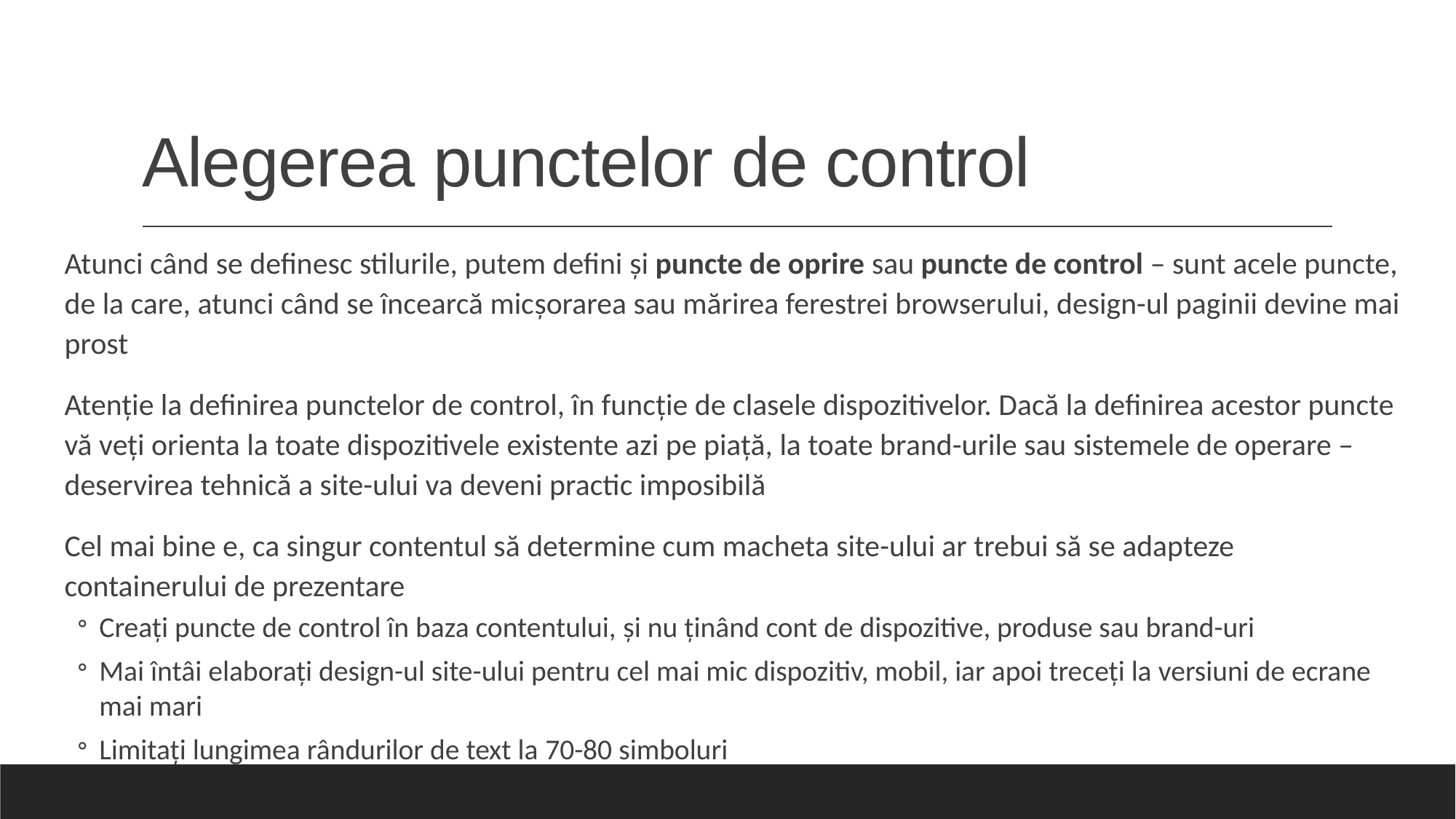

# Alegerea punctelor de control
Atunci când se definesc stilurile, putem defini și puncte de oprire sau puncte de control – sunt acele puncte, de la care, atunci când se încearcă micșorarea sau mărirea ferestrei browserului, design-ul paginii devine mai prost
Atenție la definirea punctelor de control, în funcție de clasele dispozitivelor. Dacă la definirea acestor puncte vă veți orienta la toate dispozitivele existente azi pe piață, la toate brand-urile sau sistemele de operare – deservirea tehnică a site-ului va deveni practic imposibilă
Cel mai bine e, ca singur contentul să determine cum macheta site-ului ar trebui să se adapteze containerului de prezentare
Creați puncte de control în baza contentului, și nu ținând cont de dispozitive, produse sau brand-uri
Mai întâi elaborați design-ul site-ului pentru cel mai mic dispozitiv, mobil, iar apoi treceți la versiuni de ecrane mai mari
Limitați lungimea rândurilor de text la 70-80 simboluri